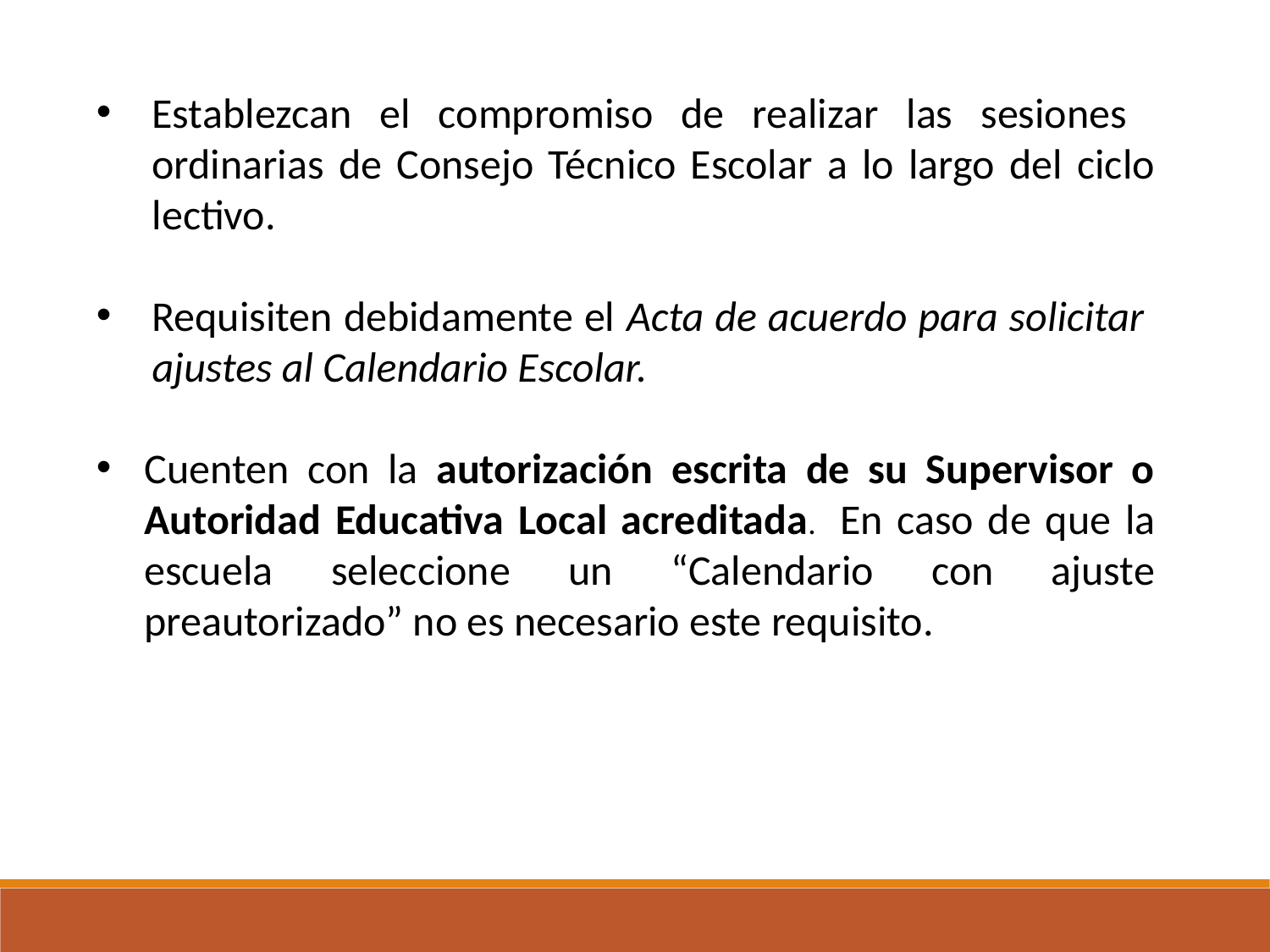

Establezcan el compromiso de realizar las sesiones  ordinarias de Consejo Técnico Escolar a lo largo del ciclo lectivo.

Requisiten debidamente el Acta de acuerdo para solicitar  ajustes al Calendario Escolar.

Cuenten con la autorización escrita de su Supervisor o Autoridad Educativa Local acreditada.  En caso de que la escuela seleccione un “Calendario con ajuste preautorizado” no es necesario este requisito.